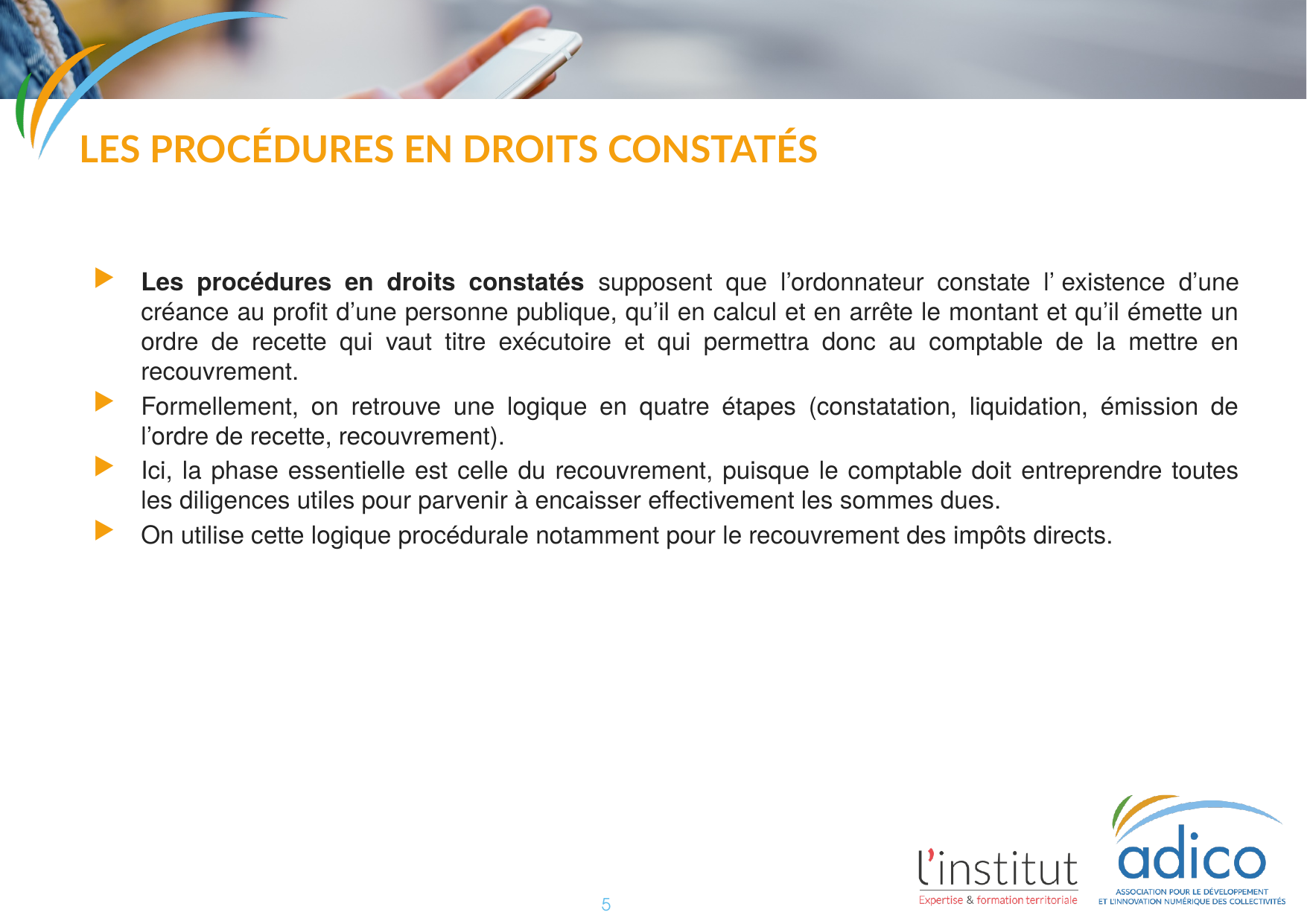

# LES Procédures en droits constatés
Les procédures en droits constatés supposent que l’ordonnateur constate l’ existence d’une créance au profit d’une personne publique, qu’il en calcul et en arrête le montant et qu’il émette un ordre de recette qui vaut titre exécutoire et qui permettra donc au comptable de la mettre en recouvrement.
Formellement, on retrouve une logique en quatre étapes (constatation, liquidation, émission de l’ordre de recette, recouvrement).
Ici, la phase essentielle est celle du recouvrement, puisque le comptable doit entreprendre toutes les diligences utiles pour parvenir à encaisser effectivement les sommes dues.
On utilise cette logique procédurale notamment pour le recouvrement des impôts directs.